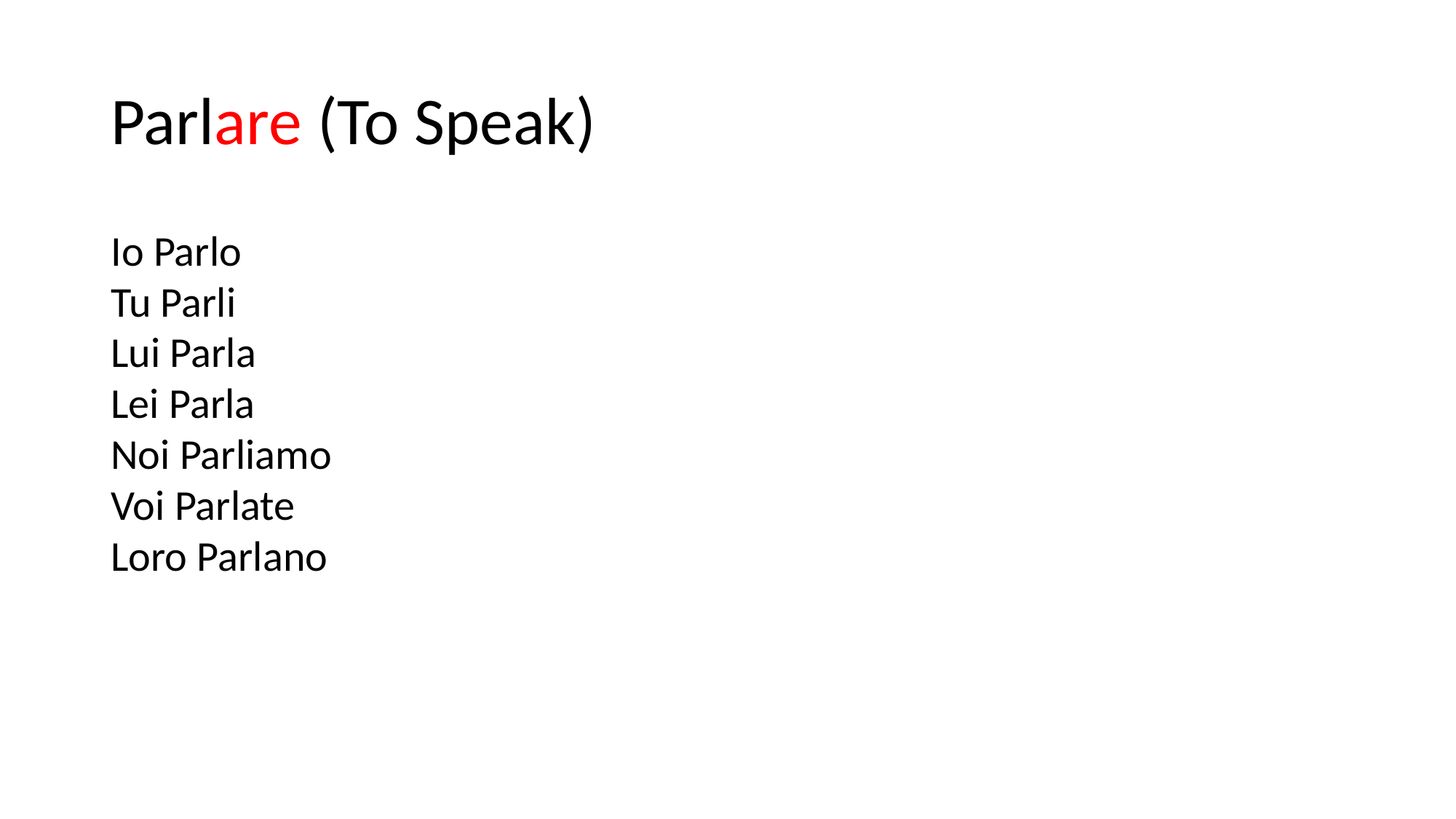

# Parlare (To Speak)
Io Parlo
Tu Parli
Lui Parla
Lei Parla
Noi Parliamo
Voi Parlate
Loro Parlano